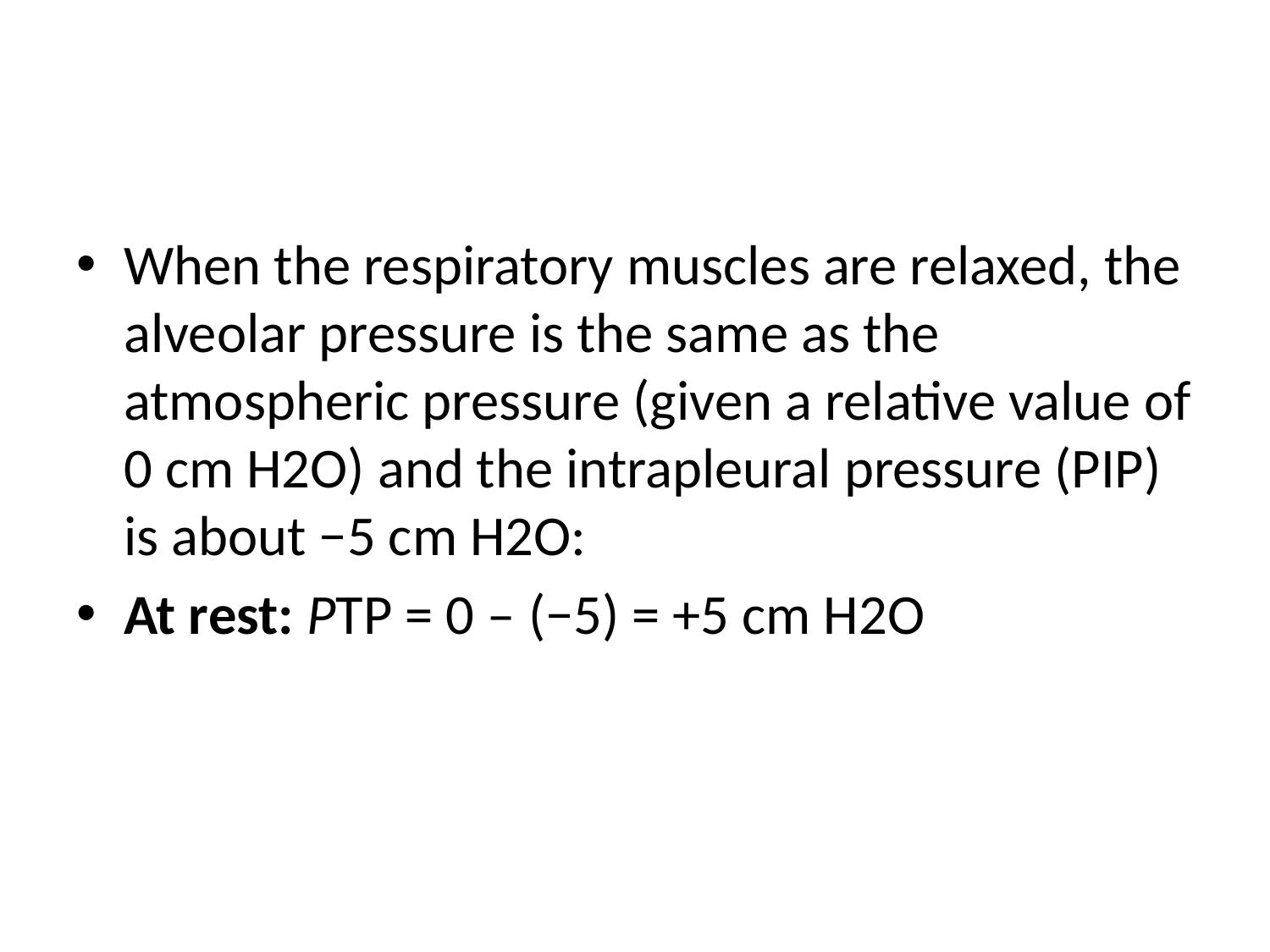

#
When the respiratory muscles are relaxed, the alveolar pressure is the same as the atmospheric pressure (given a relative value of 0 cm H2O) and the intrapleural pressure (PIP) is about −5 cm H2O:
At rest: PTP = 0 – (−5) = +5 cm H2O